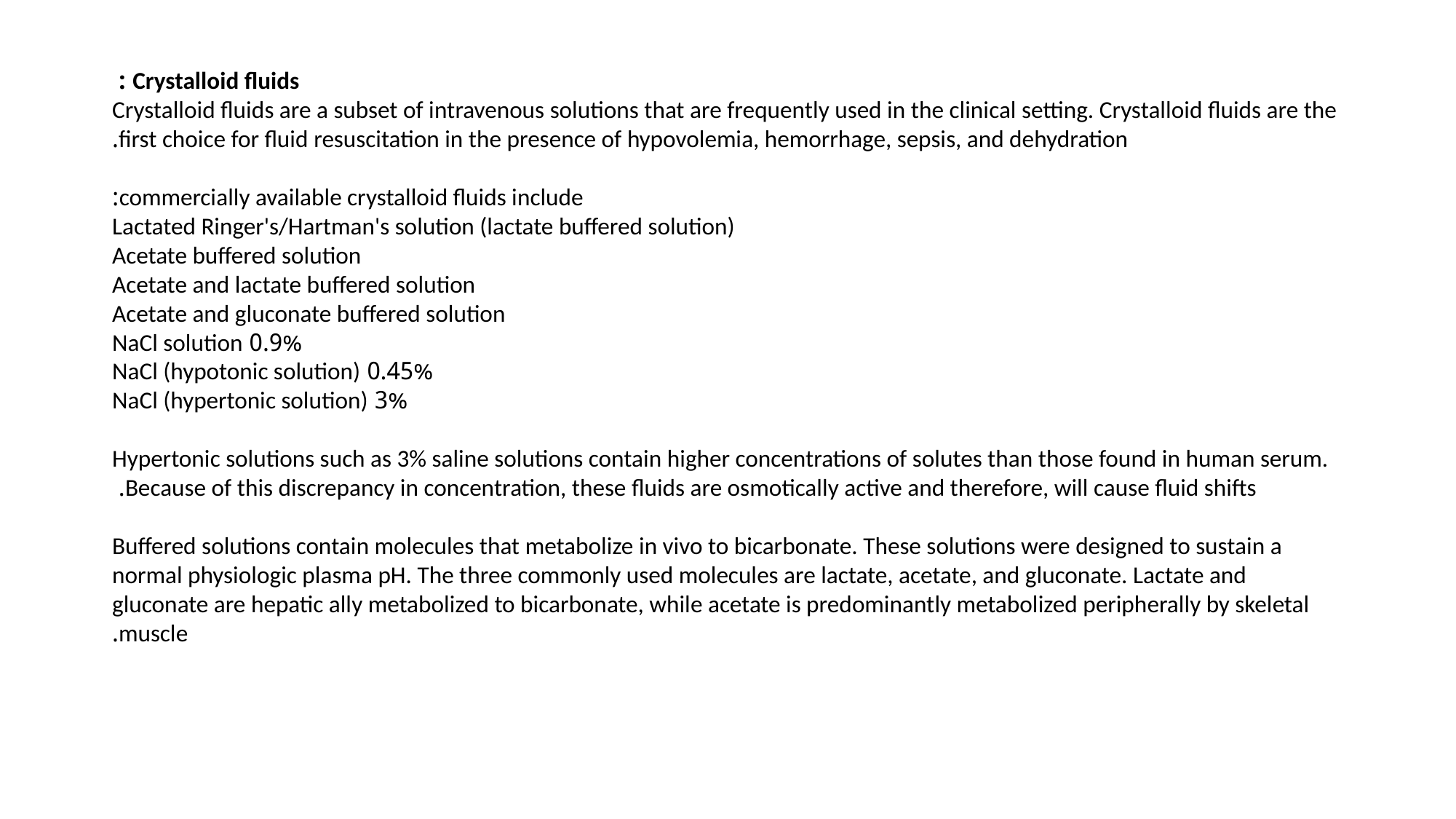

Crystalloid fluids :
Crystalloid fluids are a subset of intravenous solutions that are frequently used in the clinical setting. Crystalloid fluids are the first choice for fluid resuscitation in the presence of hypovolemia, hemorrhage, sepsis, and dehydration.

commercially available crystalloid fluids include:
Lactated Ringer's/Hartman's solution (lactate buffered solution)
Acetate buffered solution
Acetate and lactate buffered solution
Acetate and gluconate buffered solution
0.9% NaCl solution
0.45% NaCl (hypotonic solution)
3% NaCl (hypertonic solution)

Hypertonic solutions such as 3% saline solutions contain higher concentrations of solutes than those found in human serum. Because of this discrepancy in concentration, these fluids are osmotically active and therefore, will cause fluid shifts.

Buffered solutions contain molecules that metabolize in vivo to bicarbonate. These solutions were designed to sustain a normal physiologic plasma pH. The three commonly used molecules are lactate, acetate, and gluconate. Lactate and gluconate are hepatic ally metabolized to bicarbonate, while acetate is predominantly metabolized peripherally by skeletal muscle.